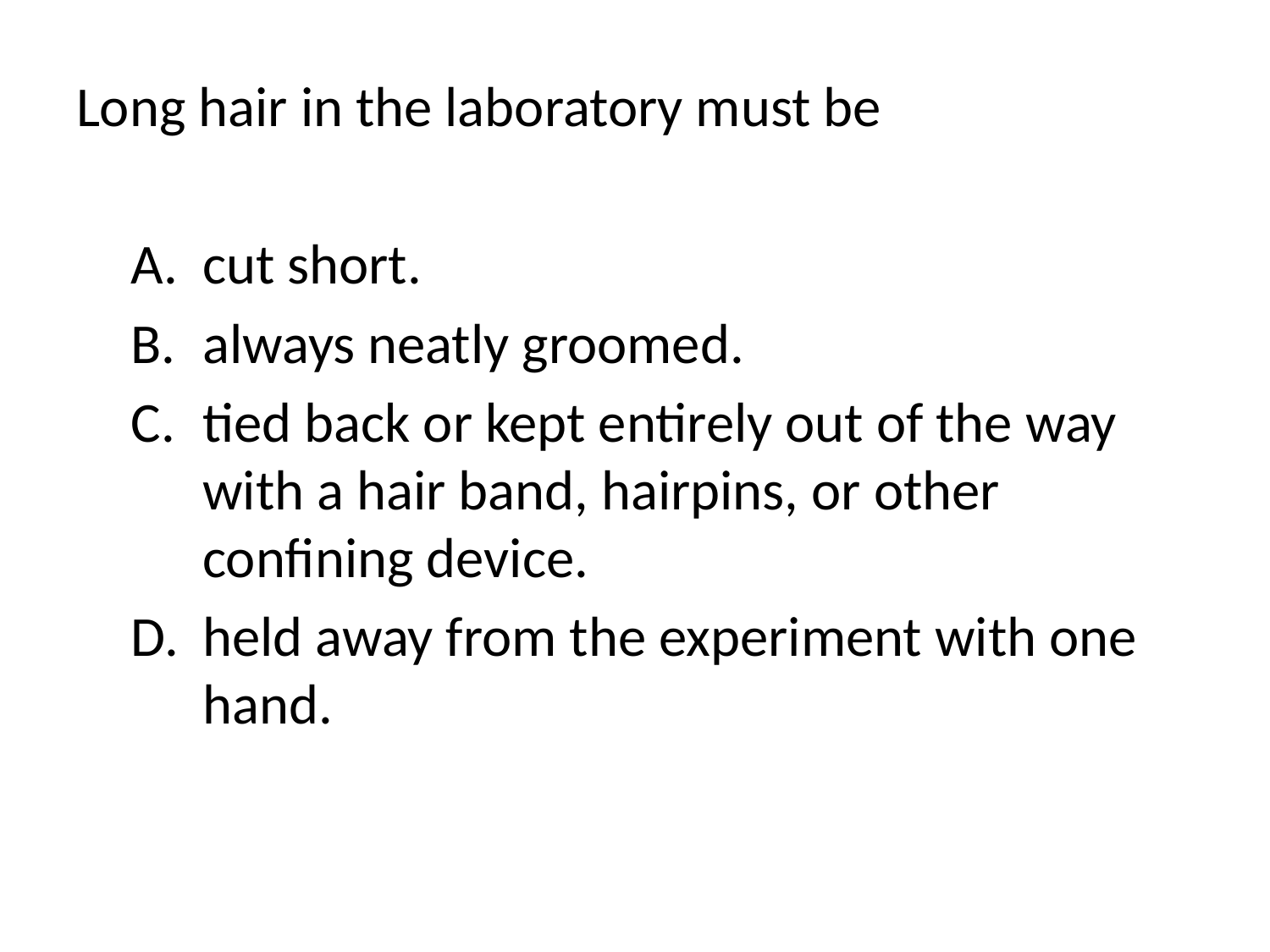

Long hair in the laboratory must be

cut short.
always neatly groomed.
tied back or kept entirely out of the way with a hair band, hairpins, or other confining device.
held away from the experiment with one hand.